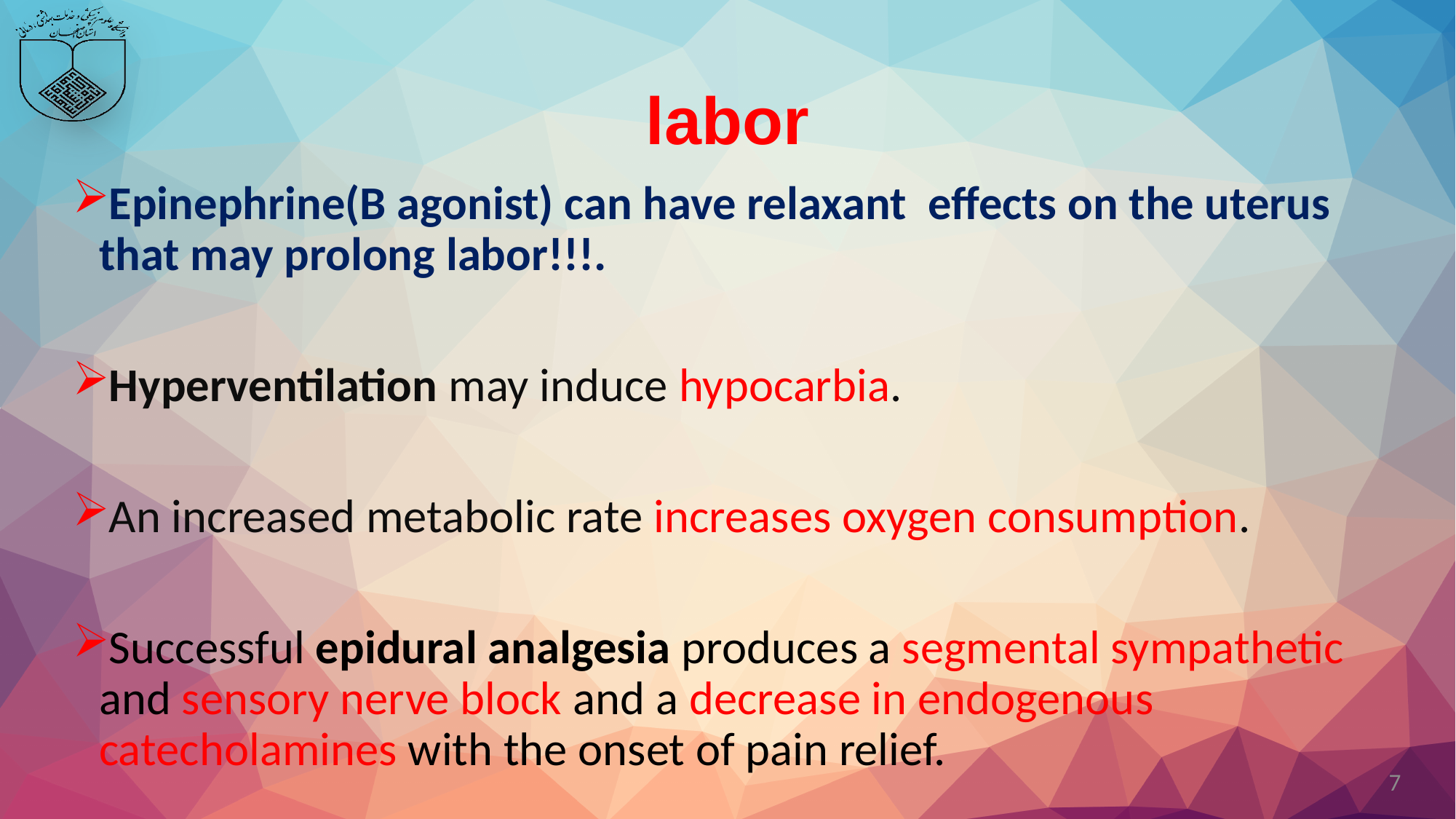

# labor
Epinephrine(B agonist) can have relaxant  effects on the uterus that may prolong labor!!!.

Hyperventilation may induce hypocarbia.

An increased metabolic rate increases oxygen consumption.

Successful epidural analgesia produces a segmental sympathetic and sensory nerve block and a decrease in endogenous catecholamines with the onset of pain relief.

7